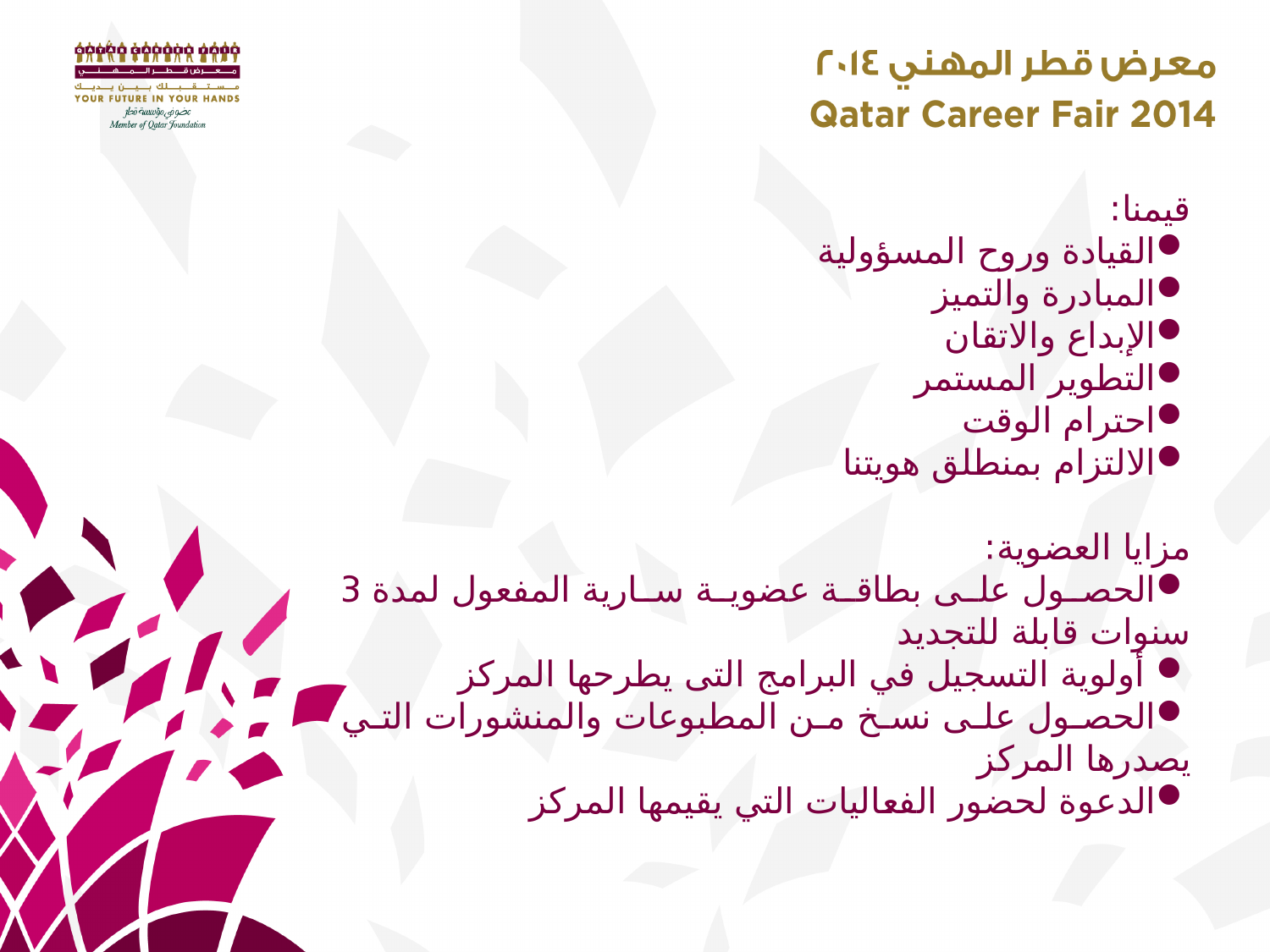

قيمنا:
القيادة وروح المسؤولية
المبادرة والتميز
الإبداع والاتقان
التطوير المستمر
احترام الوقت
الالتزام بمنطلق هويتنا

مزايا العضوية:
الحصول على بطاقة عضوية سارية المفعول لمدة 3 سنوات قابلة للتجديد
 أولوية التسجيل في البرامج التى يطرحها المركز
الحصول على نسخ من المطبوعات والمنشورات التي يصدرها المركز
الدعوة لحضور الفعاليات التي يقيمها المركز